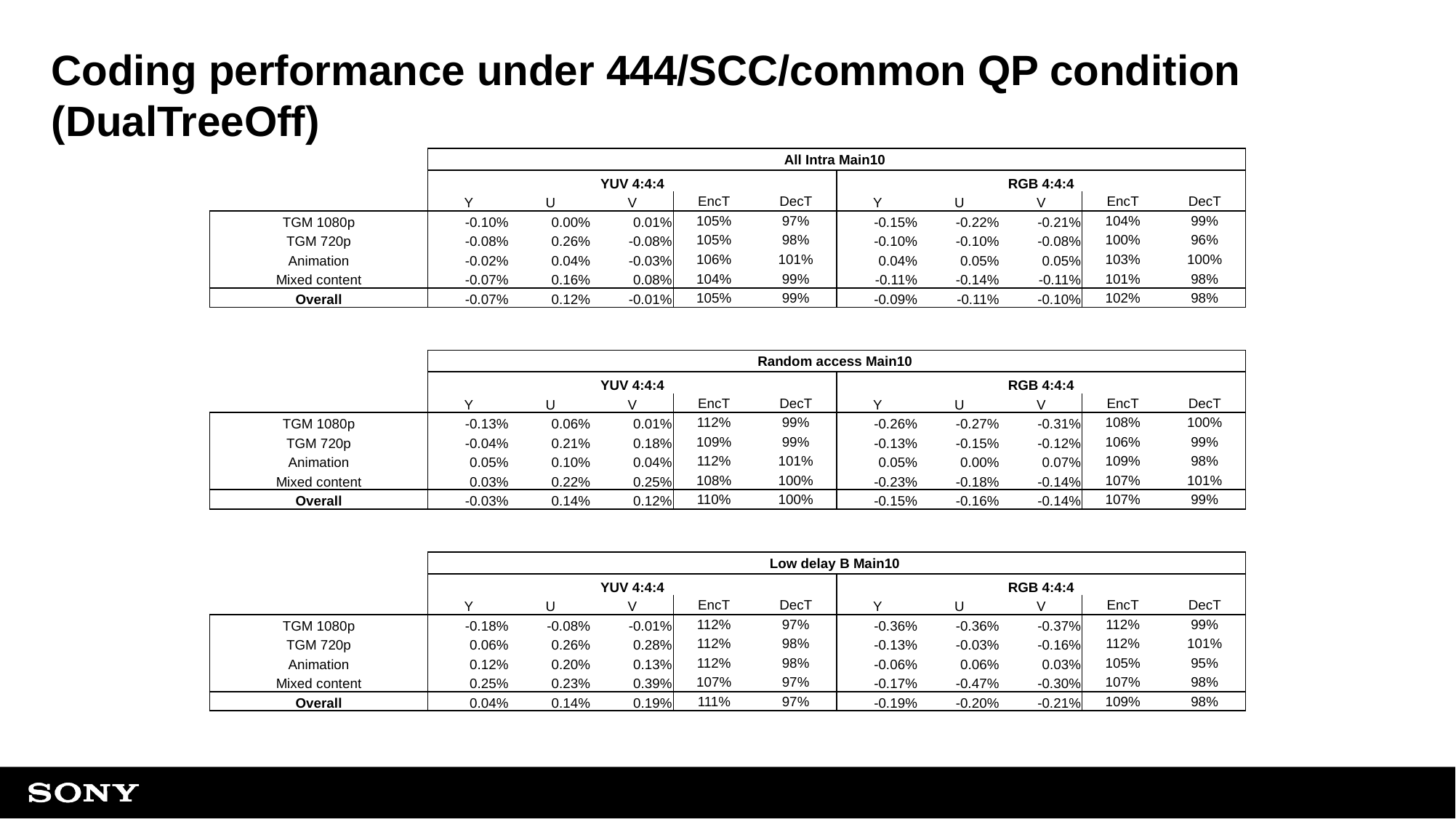

# Coding performance under 444/SCC/common QP condition (DualTreeOff)
|  | All Intra Main10 |  |  |  |  |  |  |  |  |  |
| --- | --- | --- | --- | --- | --- | --- | --- | --- | --- | --- |
|  | YUV 4:4:4 |  |  |  |  | RGB 4:4:4 |  |  |  |  |
|  | Y | U | V | EncT | DecT | Y | U | V | EncT | DecT |
| TGM 1080p | -0.10% | 0.00% | 0.01% | 105% | 97% | -0.15% | -0.22% | -0.21% | 104% | 99% |
| TGM 720p | -0.08% | 0.26% | -0.08% | 105% | 98% | -0.10% | -0.10% | -0.08% | 100% | 96% |
| Animation | -0.02% | 0.04% | -0.03% | 106% | 101% | 0.04% | 0.05% | 0.05% | 103% | 100% |
| Mixed content | -0.07% | 0.16% | 0.08% | 104% | 99% | -0.11% | -0.14% | -0.11% | 101% | 98% |
| Overall | -0.07% | 0.12% | -0.01% | 105% | 99% | -0.09% | -0.11% | -0.10% | 102% | 98% |
|  |  |  |  |  |  |  |  |  |  |  |
|  |  |  |  |  |  |  |  |  |  |  |
|  | Random access Main10 |  |  |  |  |  |  |  |  |  |
|  | YUV 4:4:4 |  |  |  |  | RGB 4:4:4 |  |  |  |  |
|  | Y | U | V | EncT | DecT | Y | U | V | EncT | DecT |
| TGM 1080p | -0.13% | 0.06% | 0.01% | 112% | 99% | -0.26% | -0.27% | -0.31% | 108% | 100% |
| TGM 720p | -0.04% | 0.21% | 0.18% | 109% | 99% | -0.13% | -0.15% | -0.12% | 106% | 99% |
| Animation | 0.05% | 0.10% | 0.04% | 112% | 101% | 0.05% | 0.00% | 0.07% | 109% | 98% |
| Mixed content | 0.03% | 0.22% | 0.25% | 108% | 100% | -0.23% | -0.18% | -0.14% | 107% | 101% |
| Overall | -0.03% | 0.14% | 0.12% | 110% | 100% | -0.15% | -0.16% | -0.14% | 107% | 99% |
|  |  |  |  |  |  |  |  |  |  |  |
|  |  |  |  |  |  |  |  |  |  |  |
|  | Low delay B Main10 |  |  |  |  |  |  |  |  |  |
|  | YUV 4:4:4 |  |  |  |  | RGB 4:4:4 |  |  |  |  |
|  | Y | U | V | EncT | DecT | Y | U | V | EncT | DecT |
| TGM 1080p | -0.18% | -0.08% | -0.01% | 112% | 97% | -0.36% | -0.36% | -0.37% | 112% | 99% |
| TGM 720p | 0.06% | 0.26% | 0.28% | 112% | 98% | -0.13% | -0.03% | -0.16% | 112% | 101% |
| Animation | 0.12% | 0.20% | 0.13% | 112% | 98% | -0.06% | 0.06% | 0.03% | 105% | 95% |
| Mixed content | 0.25% | 0.23% | 0.39% | 107% | 97% | -0.17% | -0.47% | -0.30% | 107% | 98% |
| Overall | 0.04% | 0.14% | 0.19% | 111% | 97% | -0.19% | -0.20% | -0.21% | 109% | 98% |